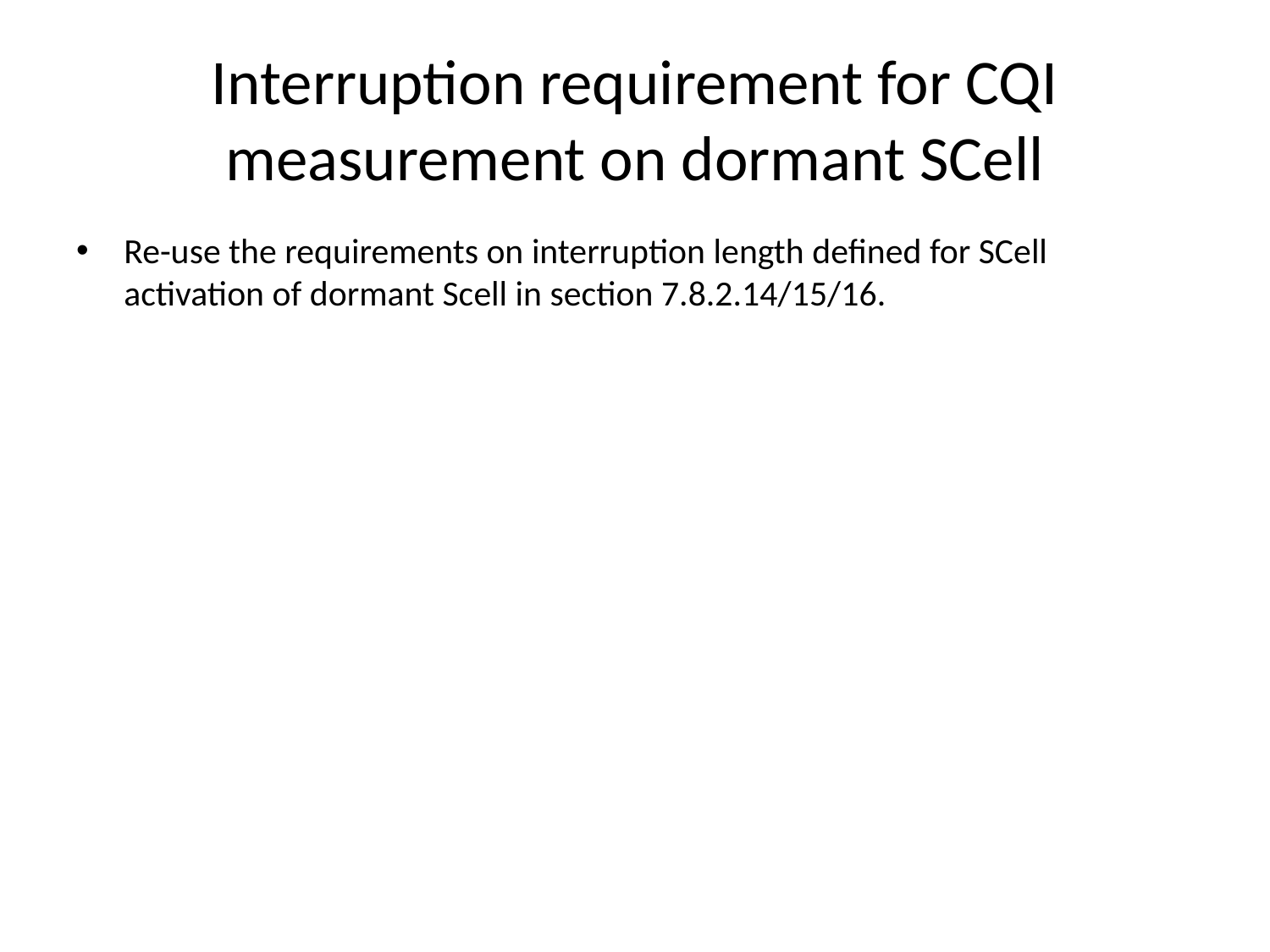

# Interruption requirement for CQI measurement on dormant SCell
Re-use the requirements on interruption length defined for SCell activation of dormant Scell in section 7.8.2.14/15/16.